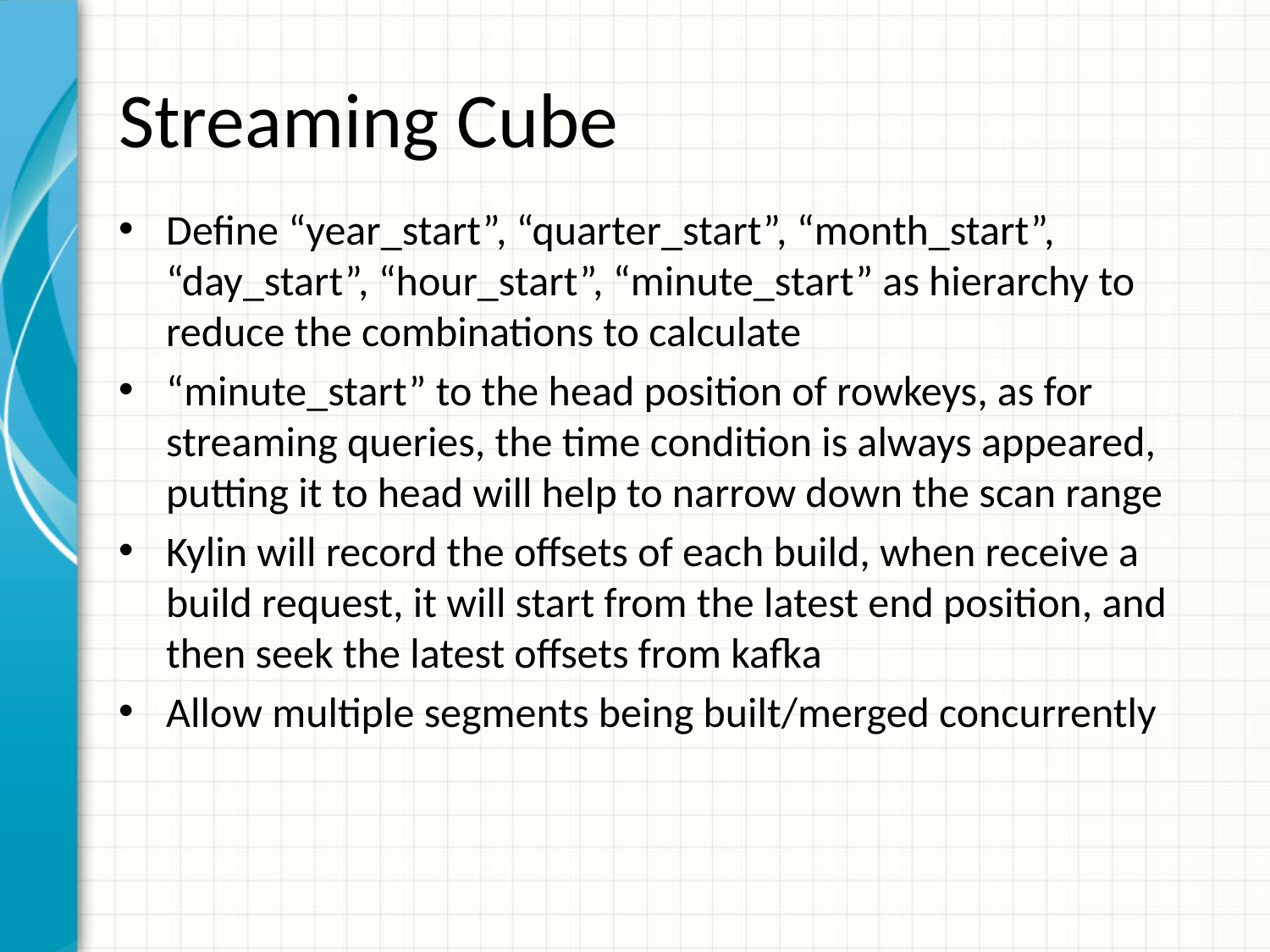

# Streaming Cube
Define “year_start”, “quarter_start”, “month_start”, “day_start”, “hour_start”, “minute_start” as hierarchy to reduce the combinations to calculate
“minute_start” to the head position of rowkeys, as for streaming queries, the time condition is always appeared, putting it to head will help to narrow down the scan range
Kylin will record the offsets of each build, when receive a build request, it will start from the latest end position, and then seek the latest offsets from kafka
Allow multiple segments being built/merged concurrently